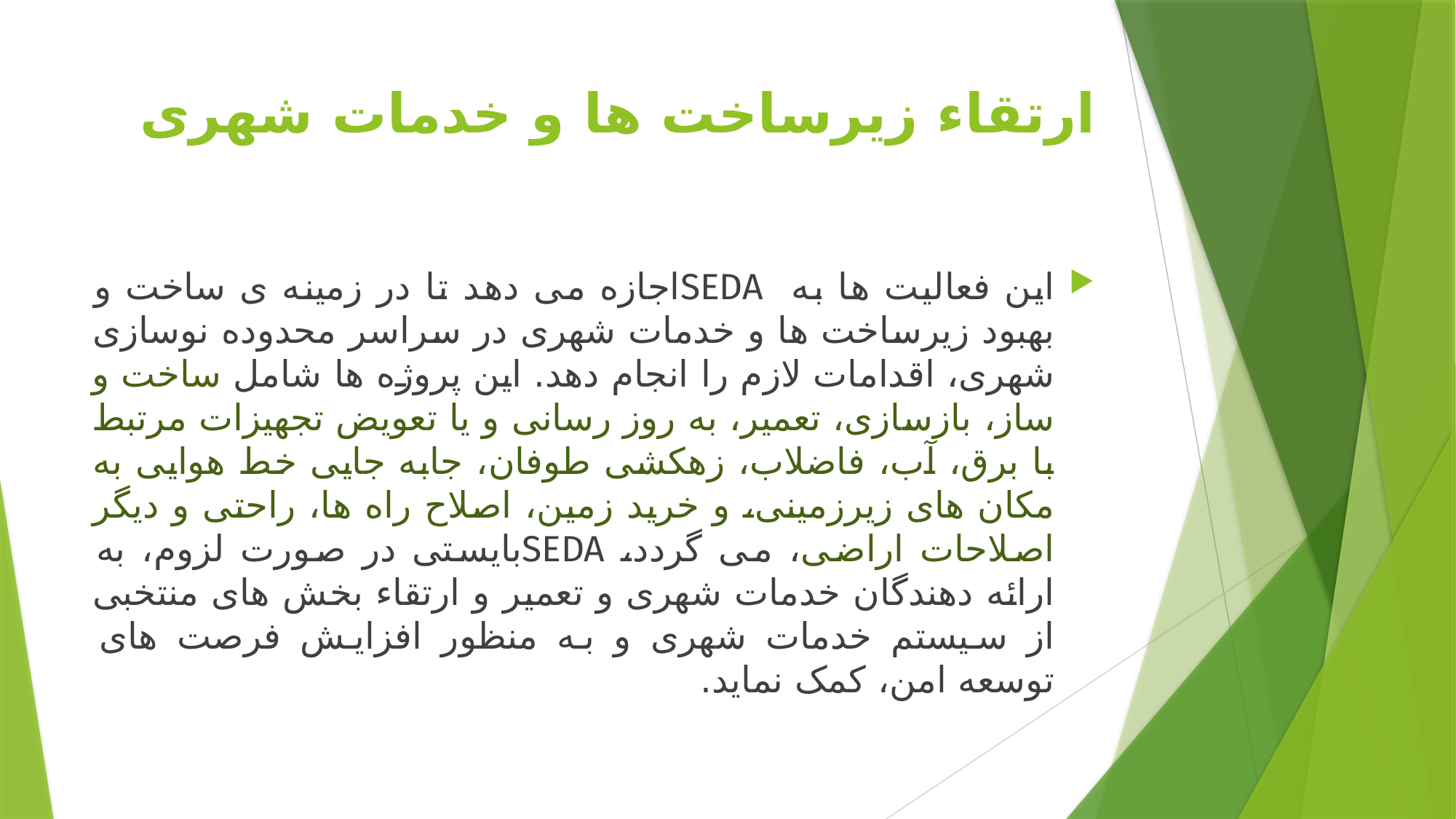

# ارتقاء زیرساخت ها و خدمات شهری
این فعالیت ها به  SEDAاجازه می دهد تا در زمینه ی ساخت و بهبود زیرساخت ها و خدمات شهری در سراسر محدوده نوسازی شهری، اقدامات لازم را انجام دهد. این پروژه ها شامل ساخت و ساز، بازسازی، تعمیر، به روز رسانی و یا تعویض تجهیزات مرتبط با برق، آب، فاضلاب، زهکشی طوفان، جابه جایی خط هوایی به مکان های زیرزمینی، و خرید زمین، اصلاح راه ها، راحتی و دیگر اصلاحات اراضی، می گردد، SEDAبایستی در صورت لزوم، به ارائه دهندگان خدمات شهری و تعمیر و ارتقاء بخش های منتخبی از سیستم خدمات شهری و به منظور افزایش فرصت های توسعه امن، کمک نماید.